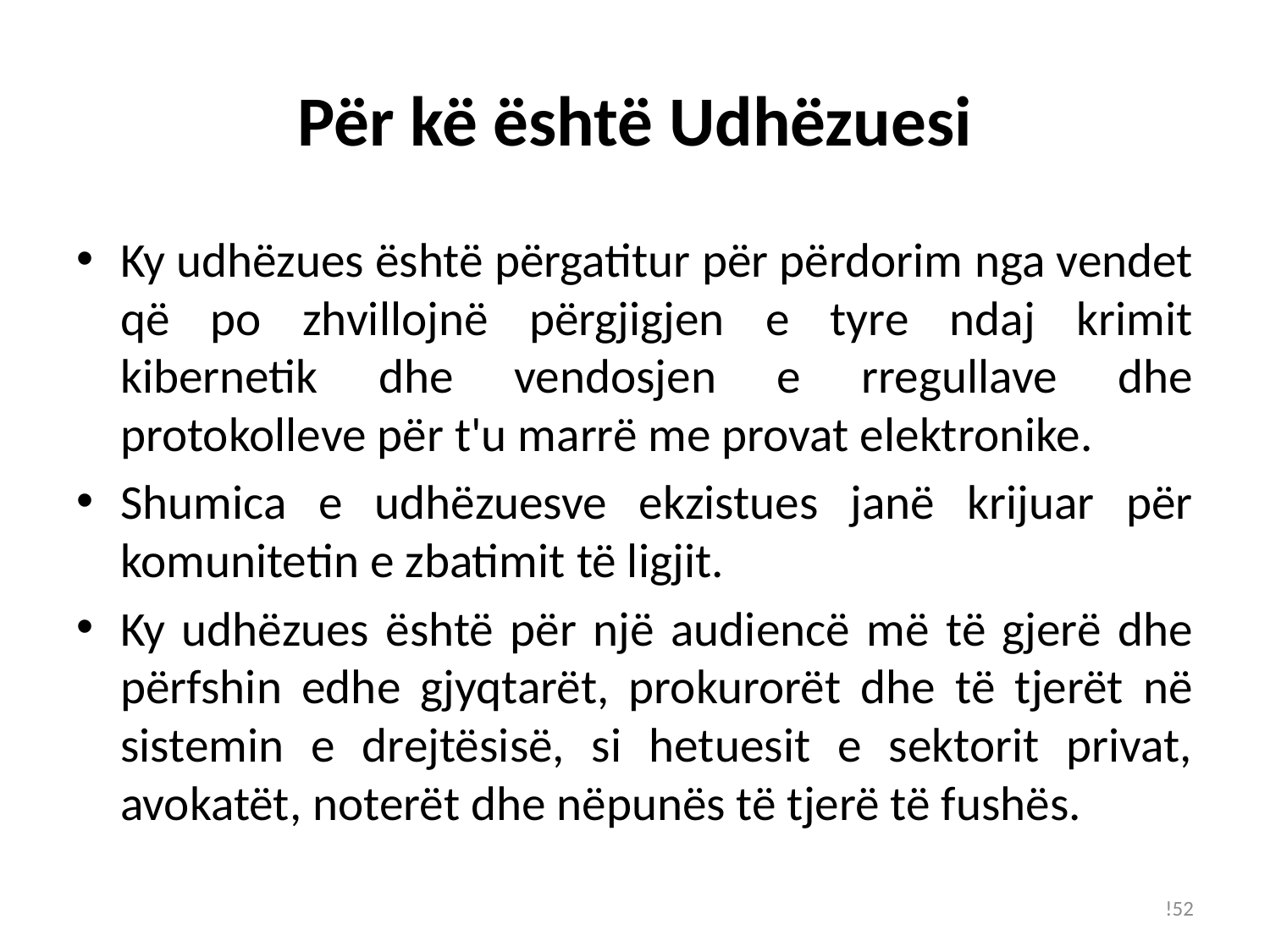

# Për kë është Udhëzuesi
Ky udhëzues është përgatitur për përdorim nga vendet që po zhvillojnë përgjigjen e tyre ndaj krimit kibernetik dhe vendosjen e rregullave dhe protokolleve për t'u marrë me provat elektronike.
Shumica e udhëzuesve ekzistues janë krijuar për komunitetin e zbatimit të ligjit.
Ky udhëzues është për një audiencë më të gjerë dhe përfshin edhe gjyqtarët, prokurorët dhe të tjerët në sistemin e drejtësisë, si hetuesit e sektorit privat, avokatët, noterët dhe nëpunës të tjerë të fushës.

!52